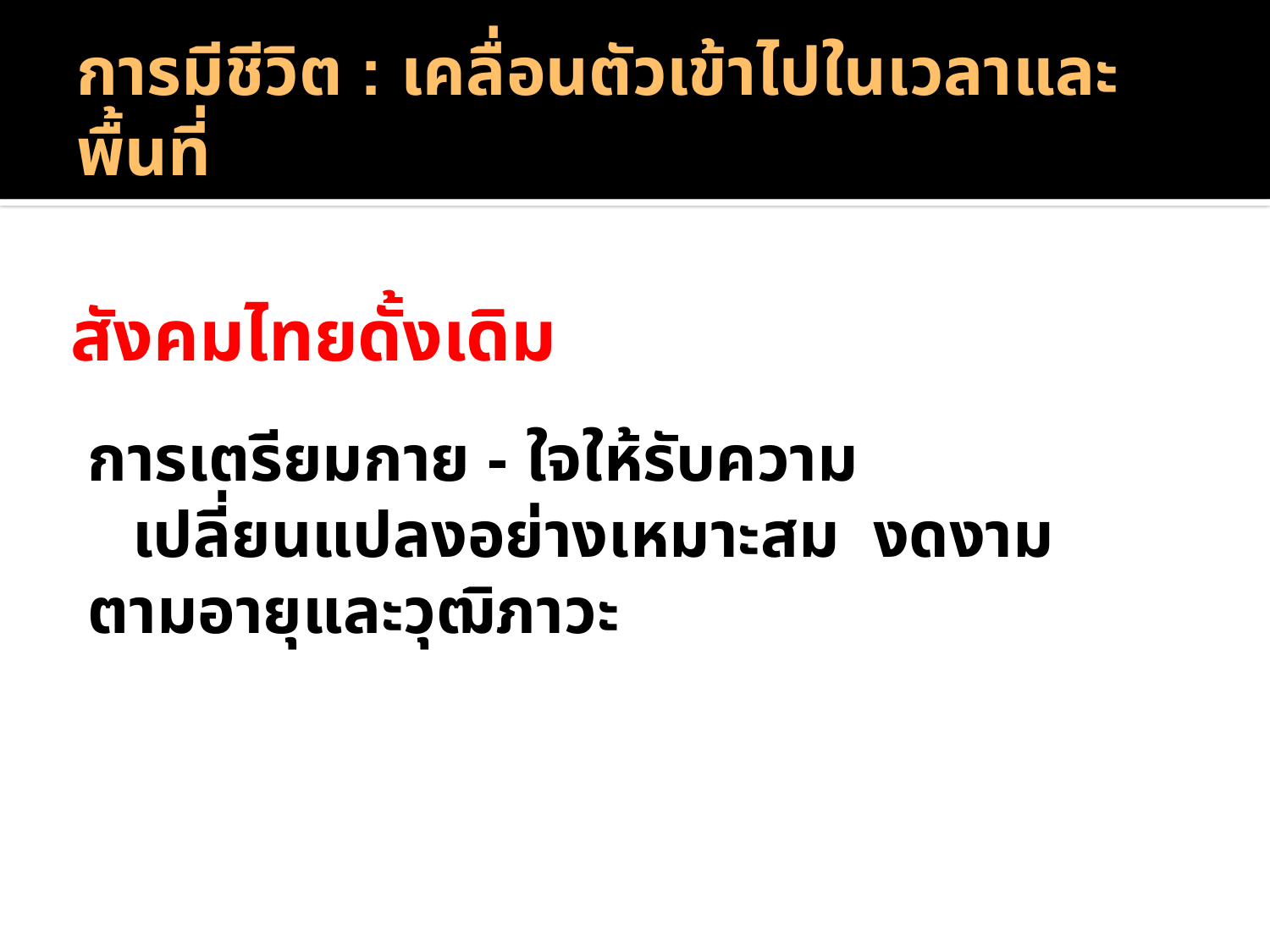

# การมีชีวิต : เคลื่อนตัวเข้าไปในเวลาและพื้นที่
สังคมไทยดั้งเดิม

การเตรียมกาย - ใจให้รับความเปลี่ยนแปลงอย่างเหมาะสม  งดงาม
ตามอายุและวุฒิภาวะ